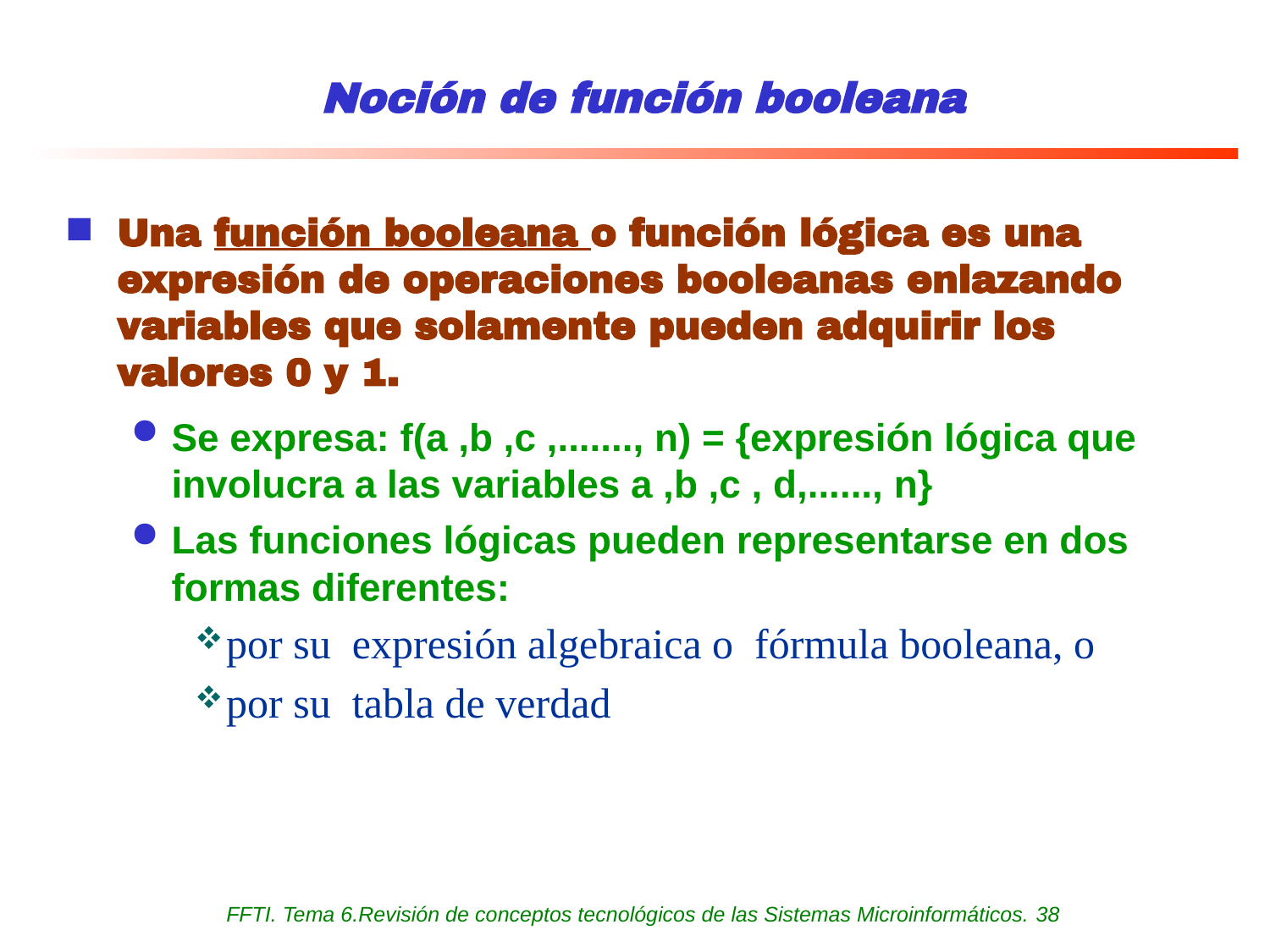

# Noción de función booleana
Una función booleana o función lógica es una expresión de operaciones booleanas enlazando variables que solamente pueden adquirir los valores 0 y 1.
Se expresa: f(a ,b ,c ,......., n) = {expresión lógica que involucra a las variables a ,b ,c , d,......, n}
Las funciones lógicas pueden representarse en dos formas diferentes:
por su  expresión algebraica o  fórmula booleana, o
por su  tabla de verdad
FFTI. Tema 6.Revisión de conceptos tecnológicos de las Sistemas Microinformáticos. 38